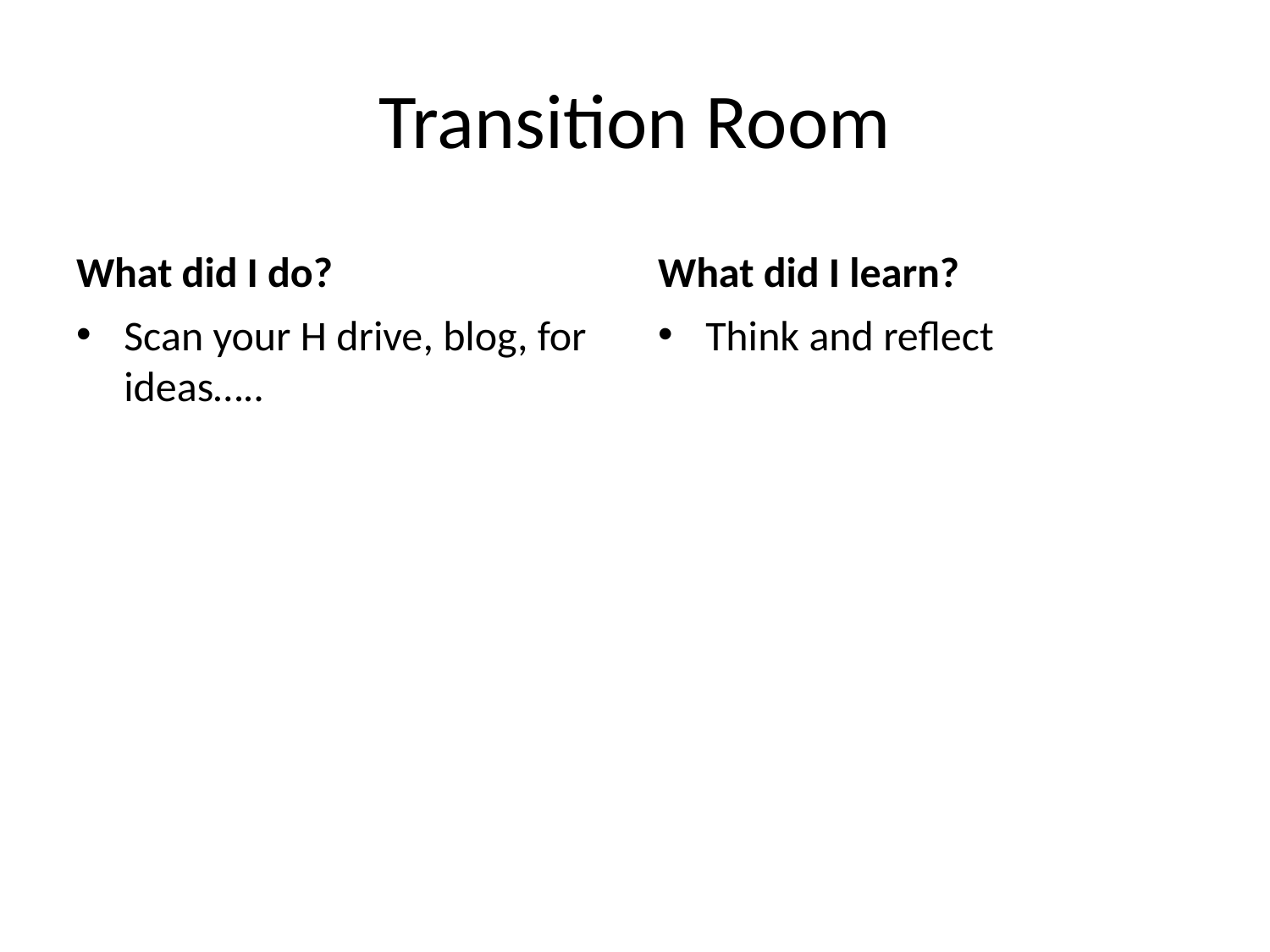

# Transition Room
What did I do?
What did I learn?
Scan your H drive, blog, for ideas…..
Think and reflect